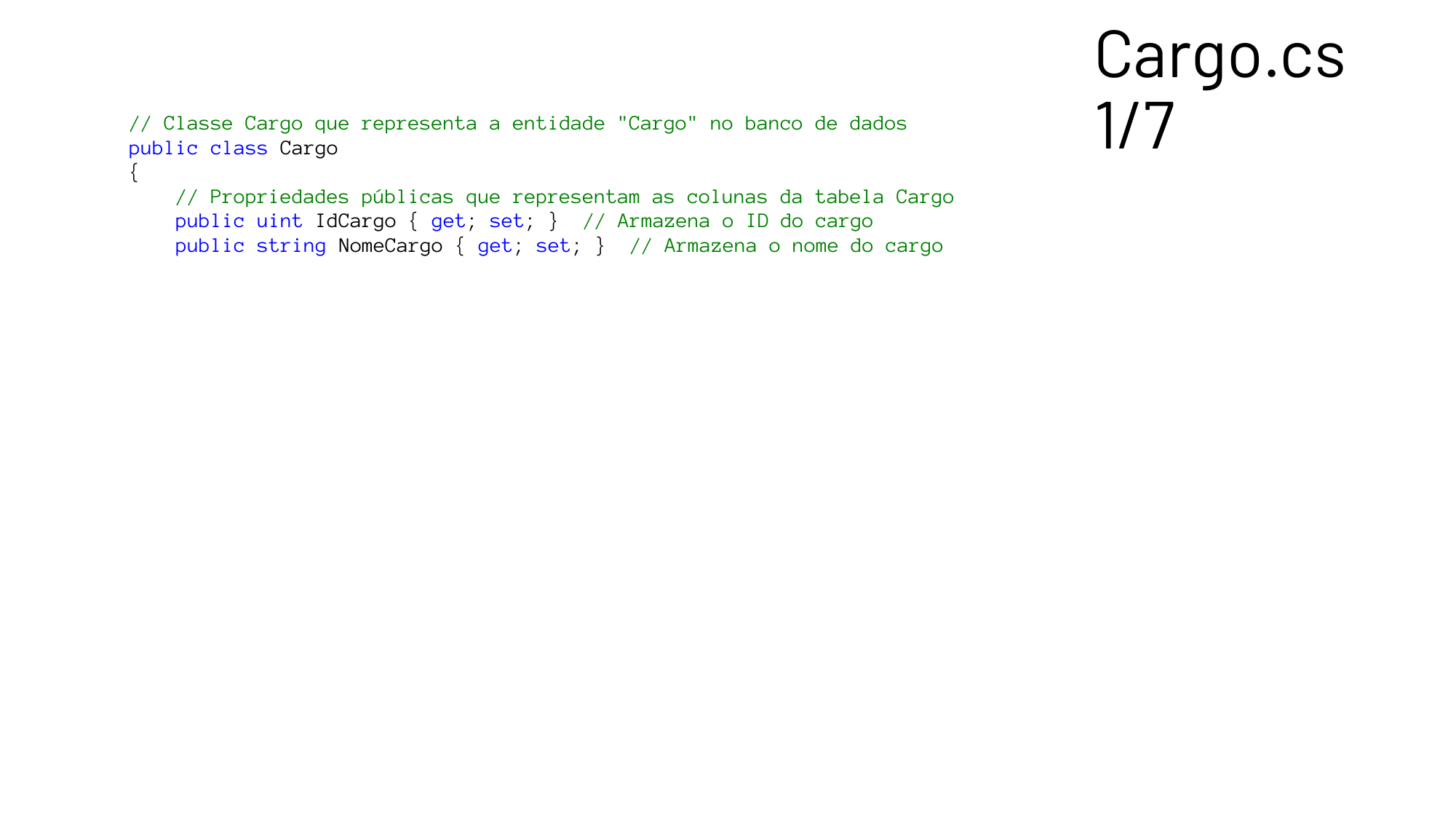

# Cargo.cs 1/7
    // Classe Cargo que representa a entidade "Cargo" no banco de dados
    public class Cargo
    {
        // Propriedades públicas que representam as colunas da tabela Cargo
        public uint IdCargo { get; set; }  // Armazena o ID do cargo
        public string NomeCargo { get; set; }  // Armazena o nome do cargo